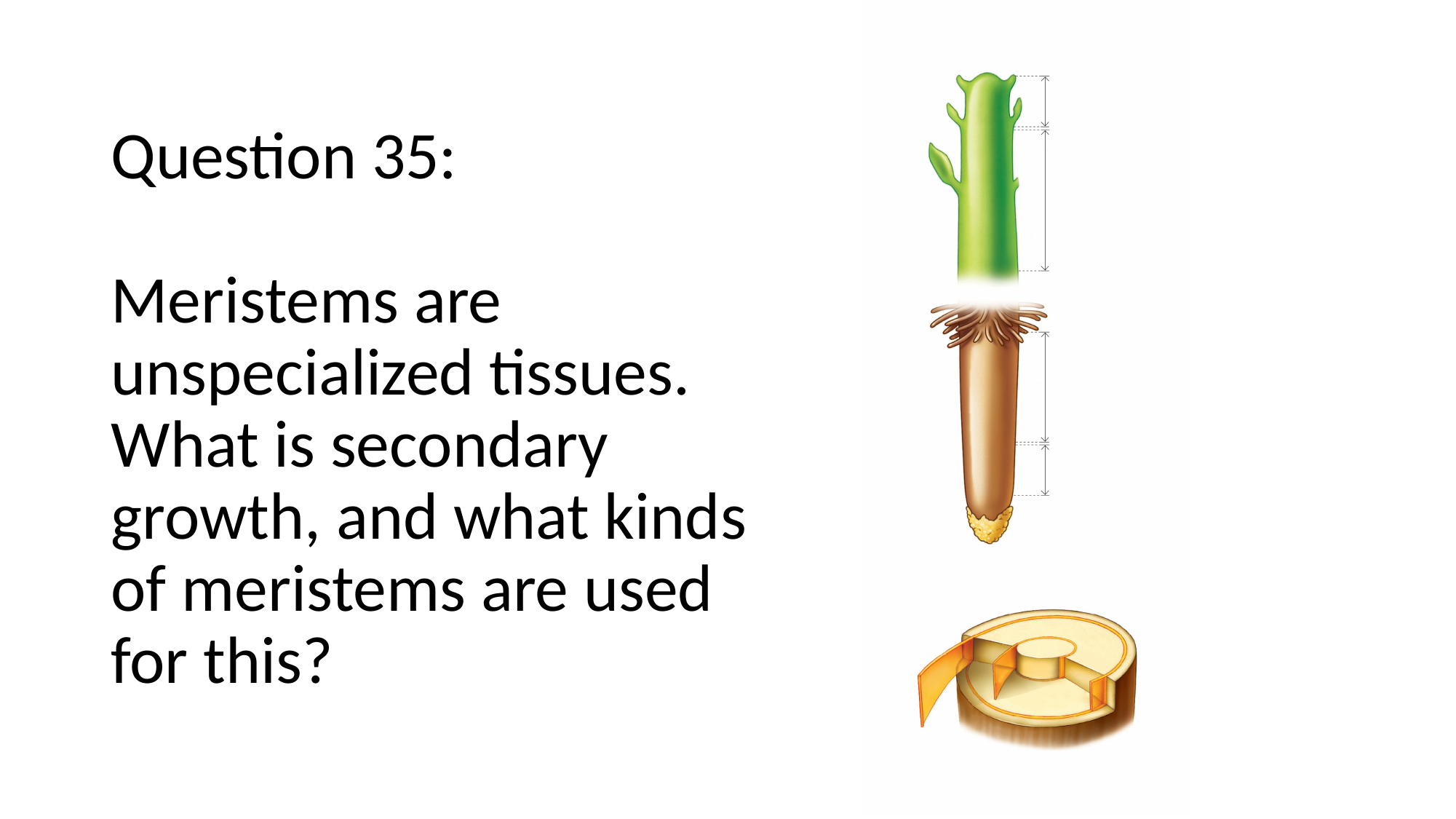

# Question 35: Meristems are unspecialized tissues. What is secondary growth, and what kinds of meristems are used for this?